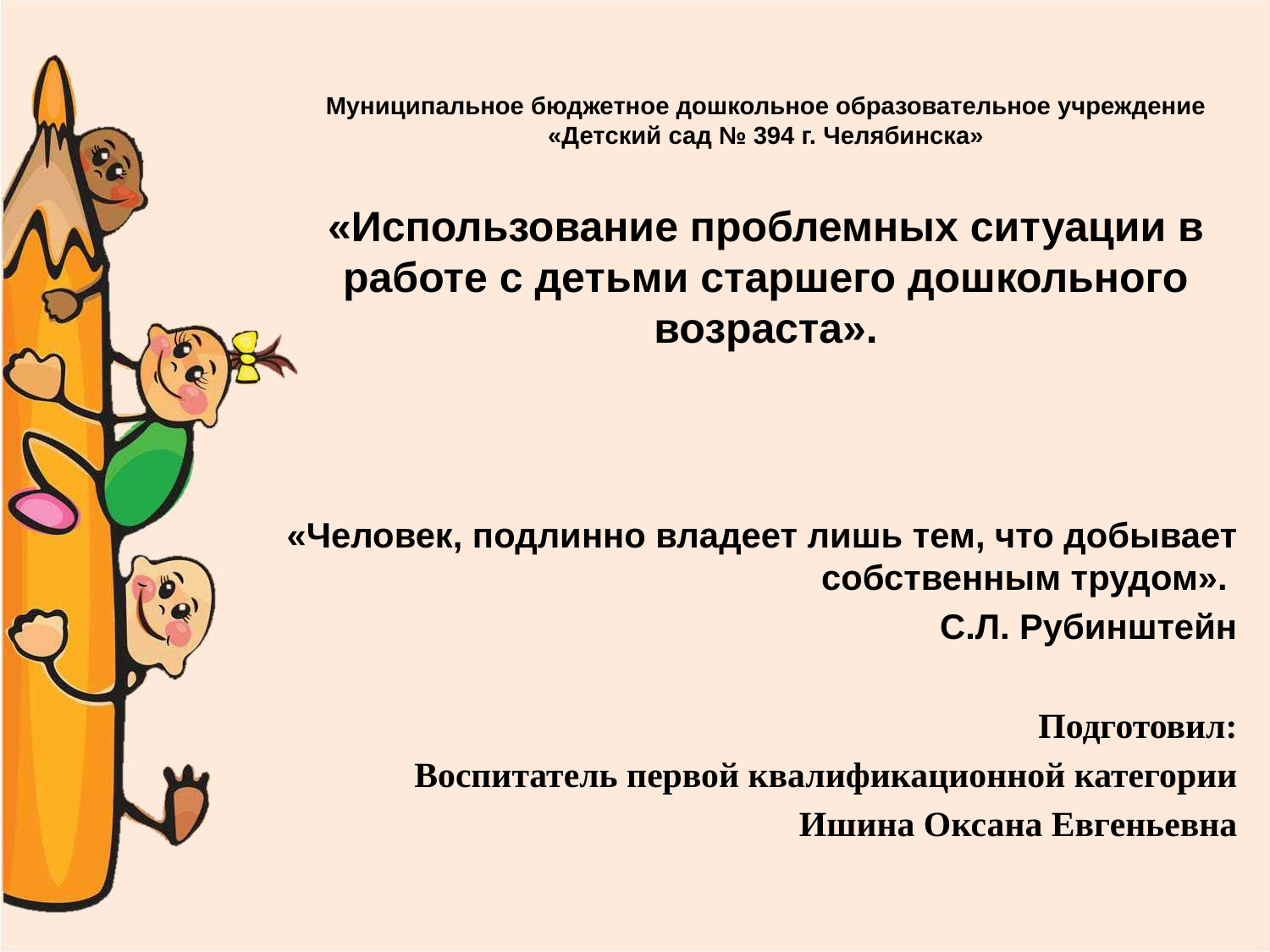

# Муниципальное бюджетное дошкольное образовательное учреждение «Детский сад № 394 г. Челябинска» «Использование проблемных ситуации в работе с детьми старшего дошкольного возраста».
«Человек, подлинно владеет лишь тем, что добывает собственным трудом».
С.Л. Рубинштейн

Подготовил:
Воспитатель первой квалификационной категории
Ишина Оксана Евгеньевна